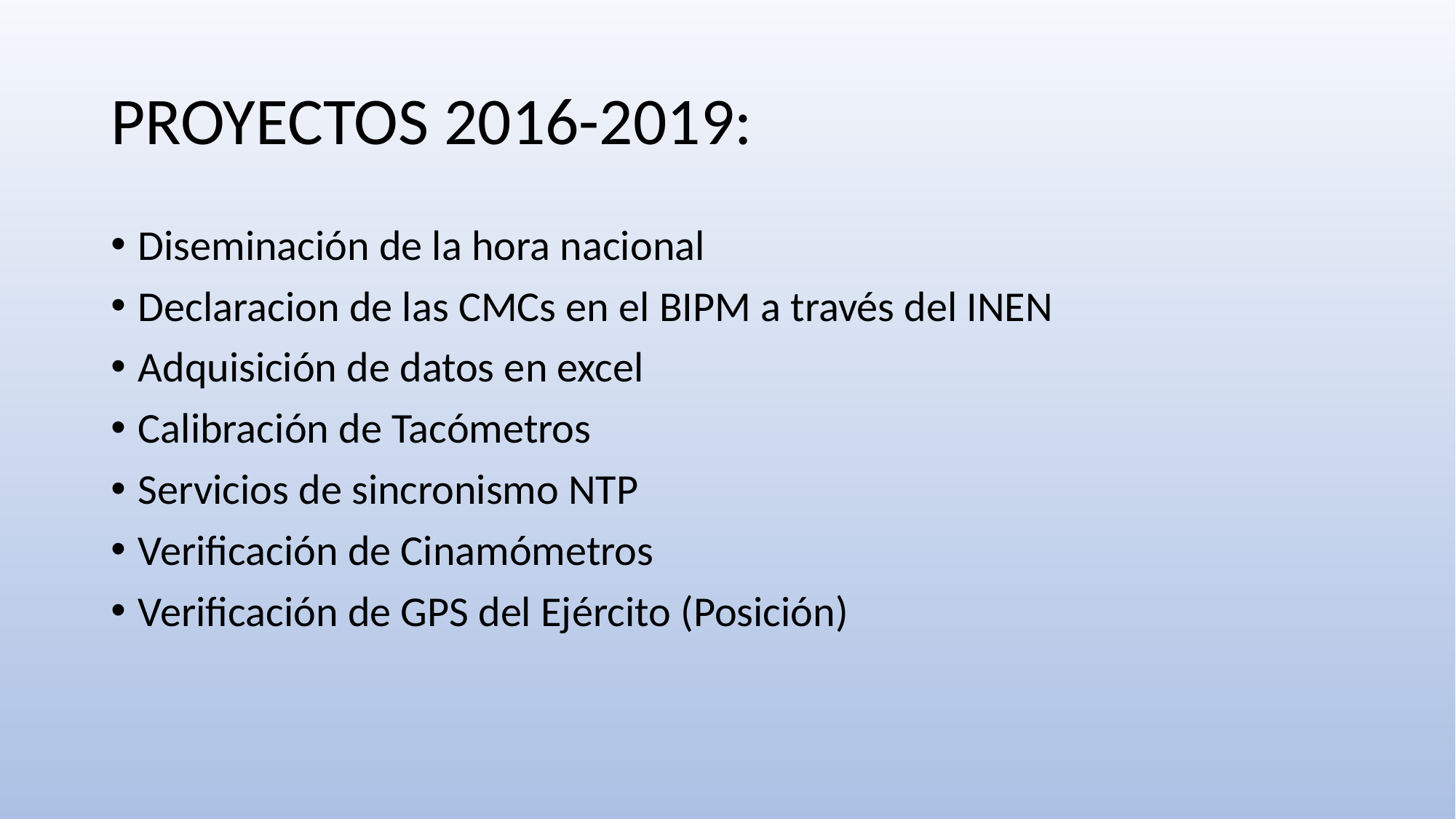

# PROYECTOS 2016-2019:
Diseminación de la hora nacional
Declaracion de las CMCs en el BIPM a través del INEN
Adquisición de datos en excel
Calibración de Tacómetros
Servicios de sincronismo NTP
Verificación de Cinamómetros
Verificación de GPS del Ejército (Posición)